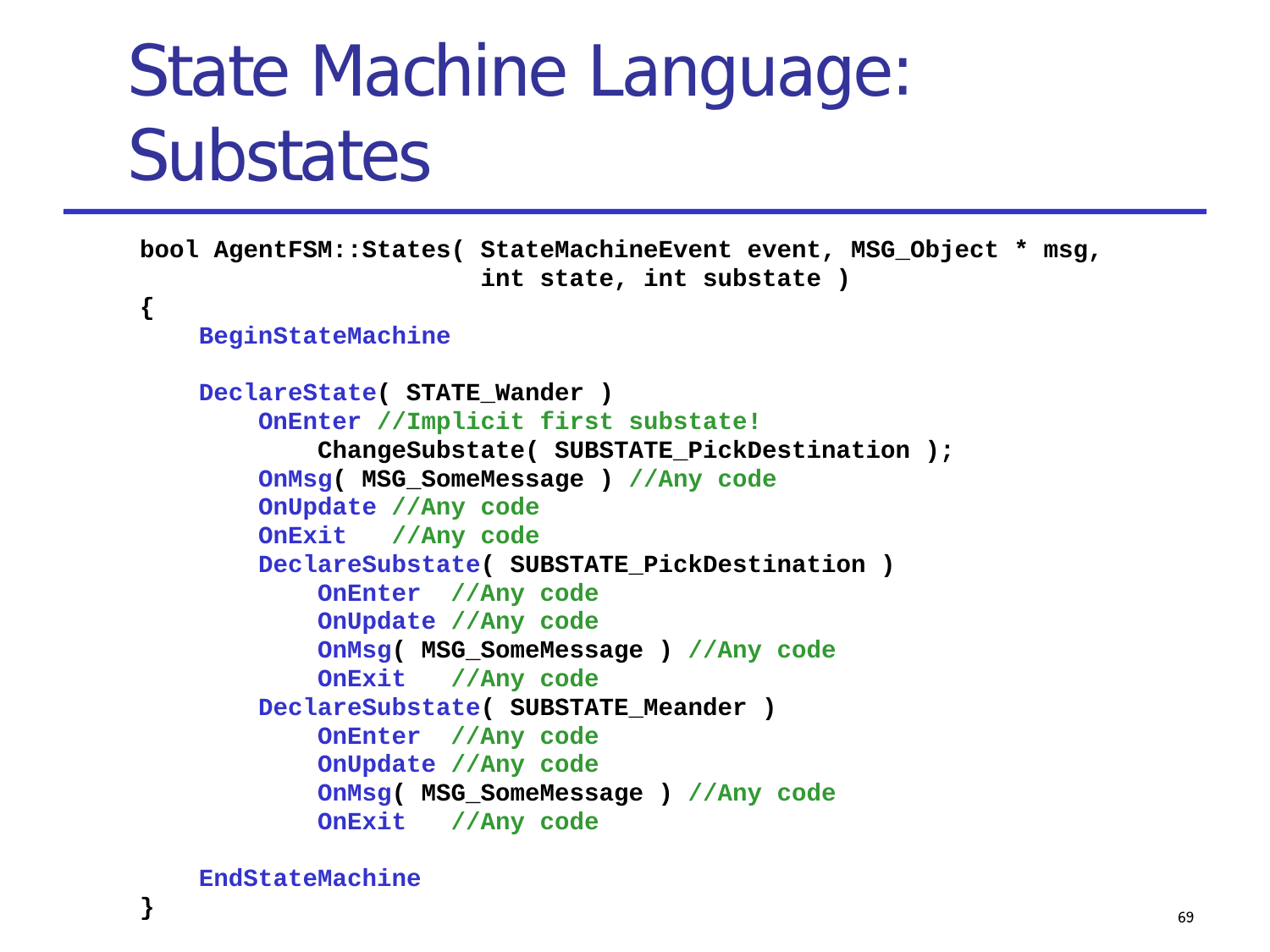

# State Machine Language: Substates
bool AgentFSM::States( StateMachineEvent event, MSG_Object * msg,
                       int state, int substate )
{
    BeginStateMachine

    DeclareState( STATE_Wander )
        OnEnter //Implicit first substate!
            ChangeSubstate( SUBSTATE_PickDestination );
        OnMsg( MSG_SomeMessage ) //Any code
        OnUpdate //Any code
        OnExit   //Any code
        DeclareSubstate( SUBSTATE_PickDestination )
            OnEnter  //Any code
            OnUpdate //Any code
            OnMsg( MSG_SomeMessage ) //Any code
            OnExit   //Any code
        DeclareSubstate( SUBSTATE_Meander )
            OnEnter  //Any code
            OnUpdate //Any code
            OnMsg( MSG_SomeMessage ) //Any code
            OnExit   //Any code

    EndStateMachine
}
69